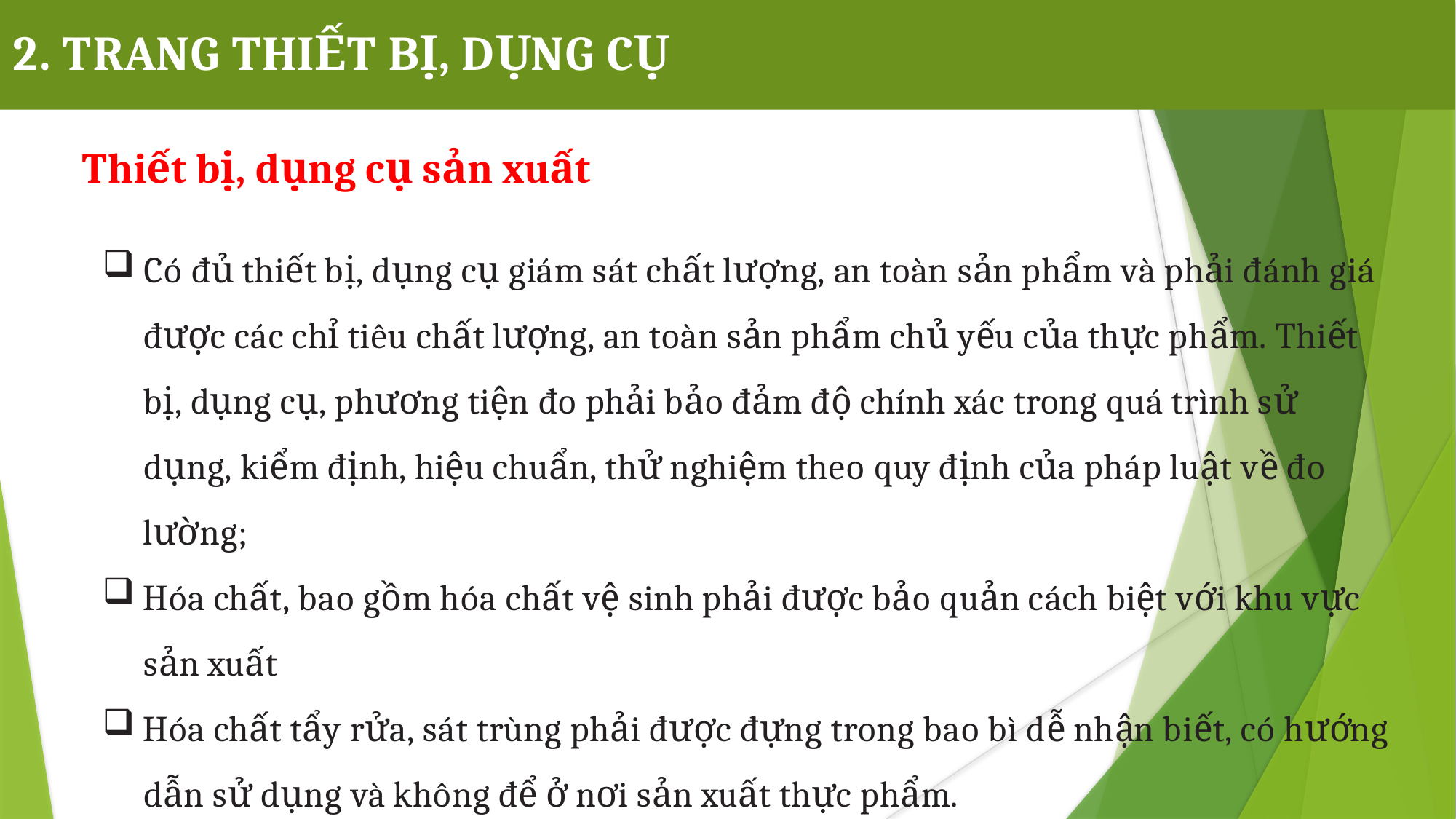

2. TRANG THIẾT BỊ, DỤNG CỤ
Thiết bị, dụng cụ sản xuất
Có đủ thiết bị, dụng cụ giám sát chất lượng, an toàn sản phẩm và phải đánh giá được các chỉ tiêu chất lượng, an toàn sản phẩm chủ yếu của thực phẩm. Thiết bị, dụng cụ, phương tiện đo phải bảo đảm độ chính xác trong quá trình sử dụng, kiểm định, hiệu chuẩn, thử nghiệm theo quy định của pháp luật về đo lường;
Hóa chất, bao gồm hóa chất vệ sinh phải được bảo quản cách biệt với khu vực sản xuất
Hóa chất tẩy rửa, sát trùng phải được đựng trong bao bì dễ nhận biết, có hướng dẫn sử dụng và không để ở nơi sản xuất thực phẩm.